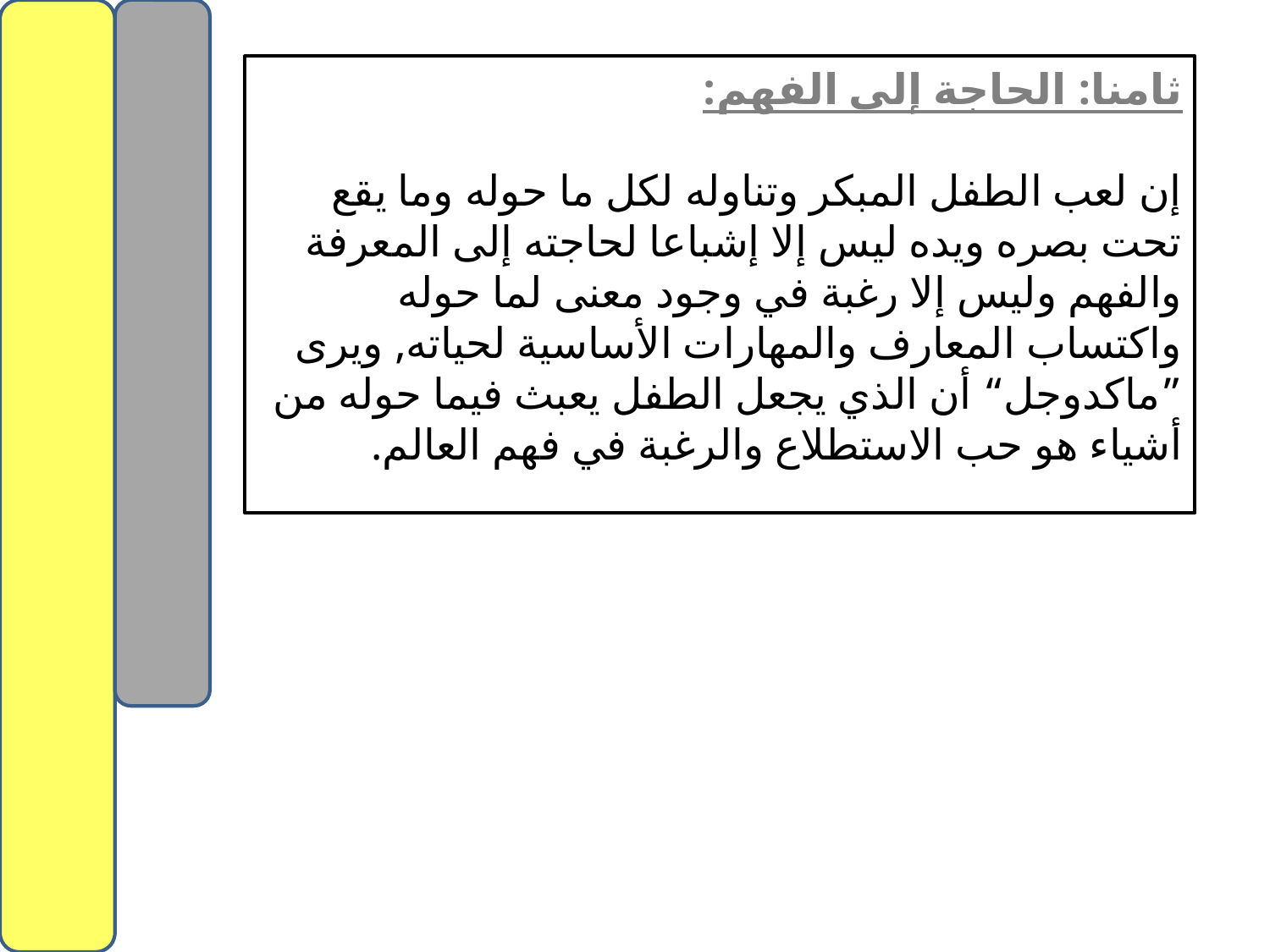

ثامنا: الحاجة إلى الفهم:

إن لعب الطفل المبكر وتناوله لكل ما حوله وما يقع تحت بصره ويده ليس إلا إشباعا لحاجته إلى المعرفة والفهم وليس إلا رغبة في وجود معنى لما حوله واكتساب المعارف والمهارات الأساسية لحياته, ويرى ”ماكدوجل“ أن الذي يجعل الطفل يعبث فيما حوله من أشياء هو حب الاستطلاع والرغبة في فهم العالم.